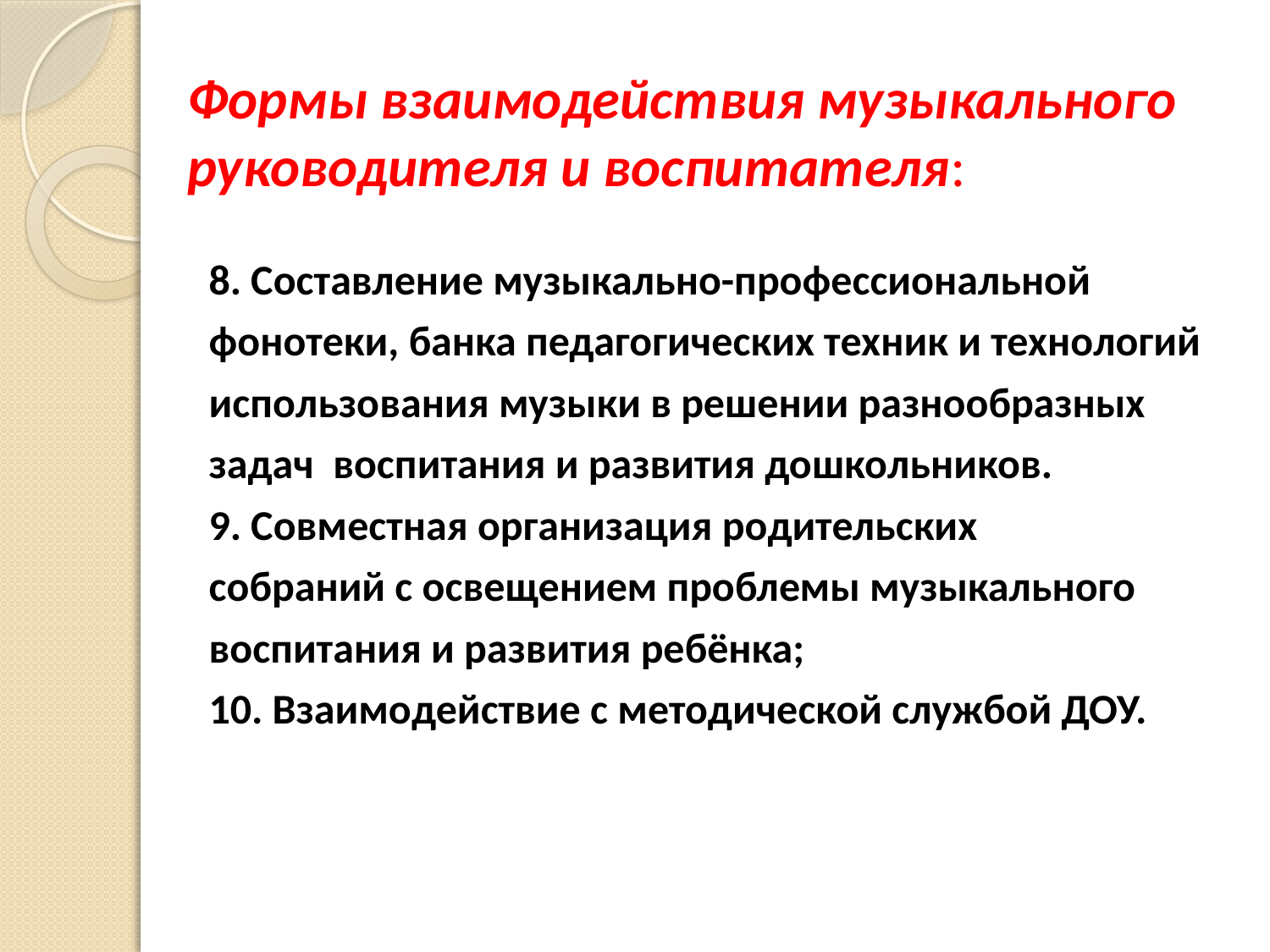

Формы взаимодействия музыкального руководителя и воспитателя:
8. Составление музыкально-профессиональной
фонотеки, банка педагогических техник и технологий
использования музыки в решении разнообразных
задач  воспитания и развития дошкольников.
9. Совместная организация родительских
собраний с освещением проблемы музыкального
воспитания и развития ребёнка;
10. Взаимодействие с методической службой ДОУ.